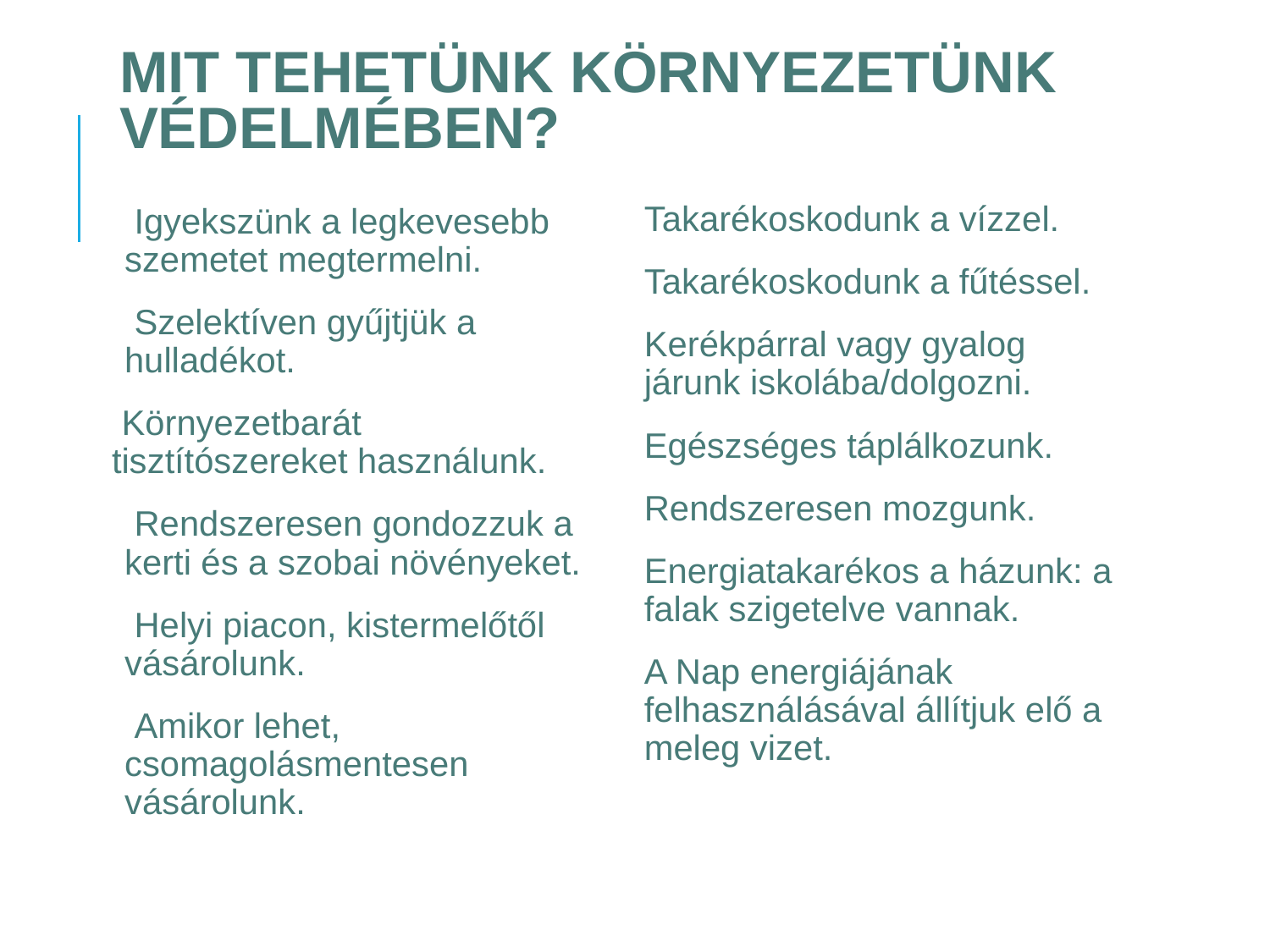

# MIT TEHETÜNK KÖRNYEZETÜNK VÉDELMÉBEN?
Takarékoskodunk a vízzel.
Takarékoskodunk a fűtéssel.
Kerékpárral vagy gyalog járunk iskolába/dolgozni.
Egészséges táplálkozunk.
Rendszeresen mozgunk.
Energiatakarékos a házunk: a falak szigetelve vannak.
A Nap energiájának felhasználásával állítjuk elő a meleg vizet.

Igyekszünk a legkevesebb szemetet megtermelni.
Szelektíven gyűjtjük a  hulladékot.
Környezetbarát tisztítószereket használunk.
Rendszeresen gondozzuk a kerti és a szobai növényeket.
Helyi piacon, kistermelőtől vásárolunk.
Amikor lehet, csomagolásmentesen vásárolunk.